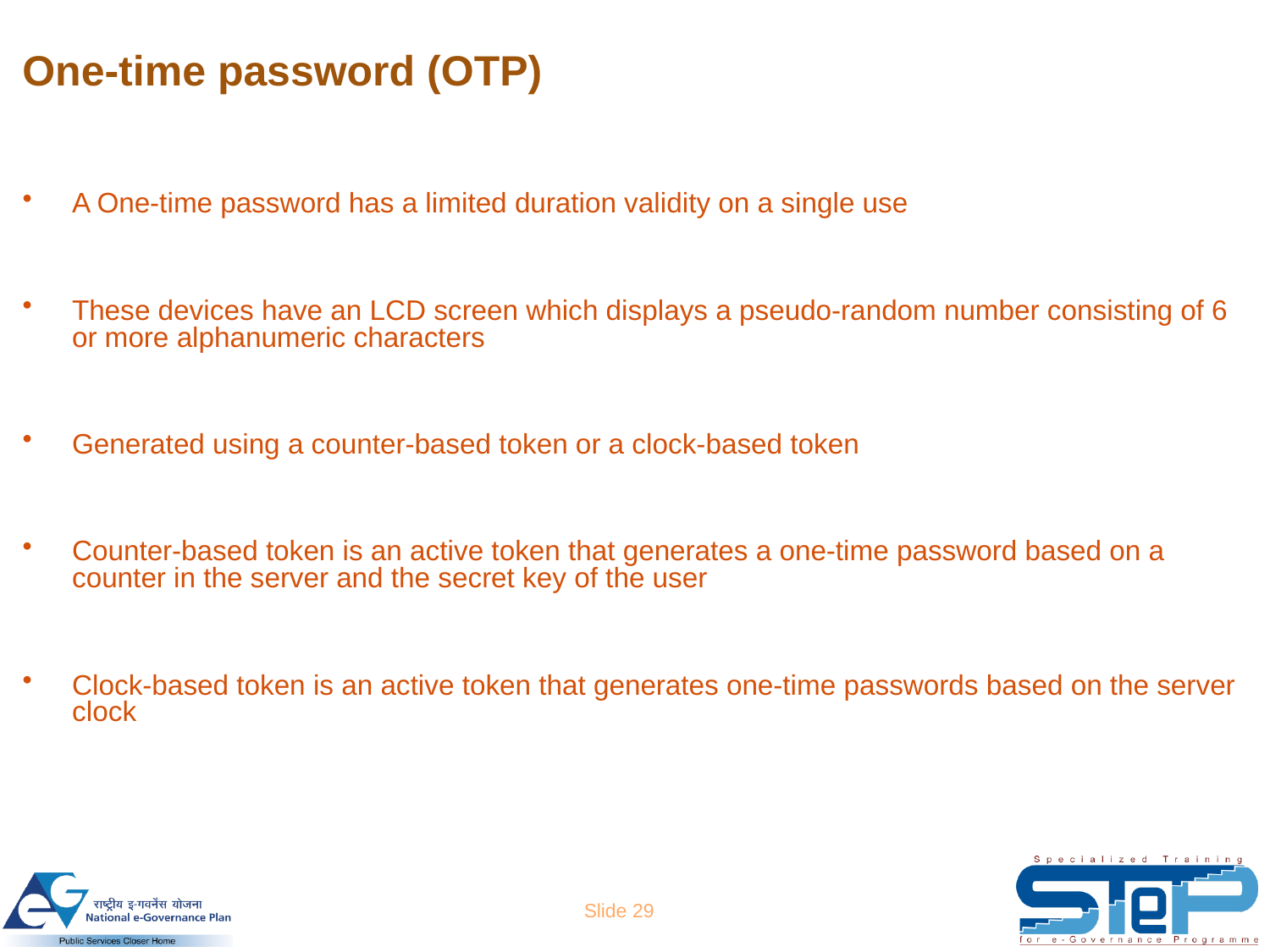

# One-time password (OTP)
A One-time password has a limited duration validity on a single use

These devices have an LCD screen which displays a pseudo-random number consisting of 6 or more alphanumeric characters

Generated using a counter-based token or a clock-based token

Counter-based token is an active token that generates a one-time password based on a counter in the server and the secret key of the user

Clock-based token is an active token that generates one-time passwords based on the server clock